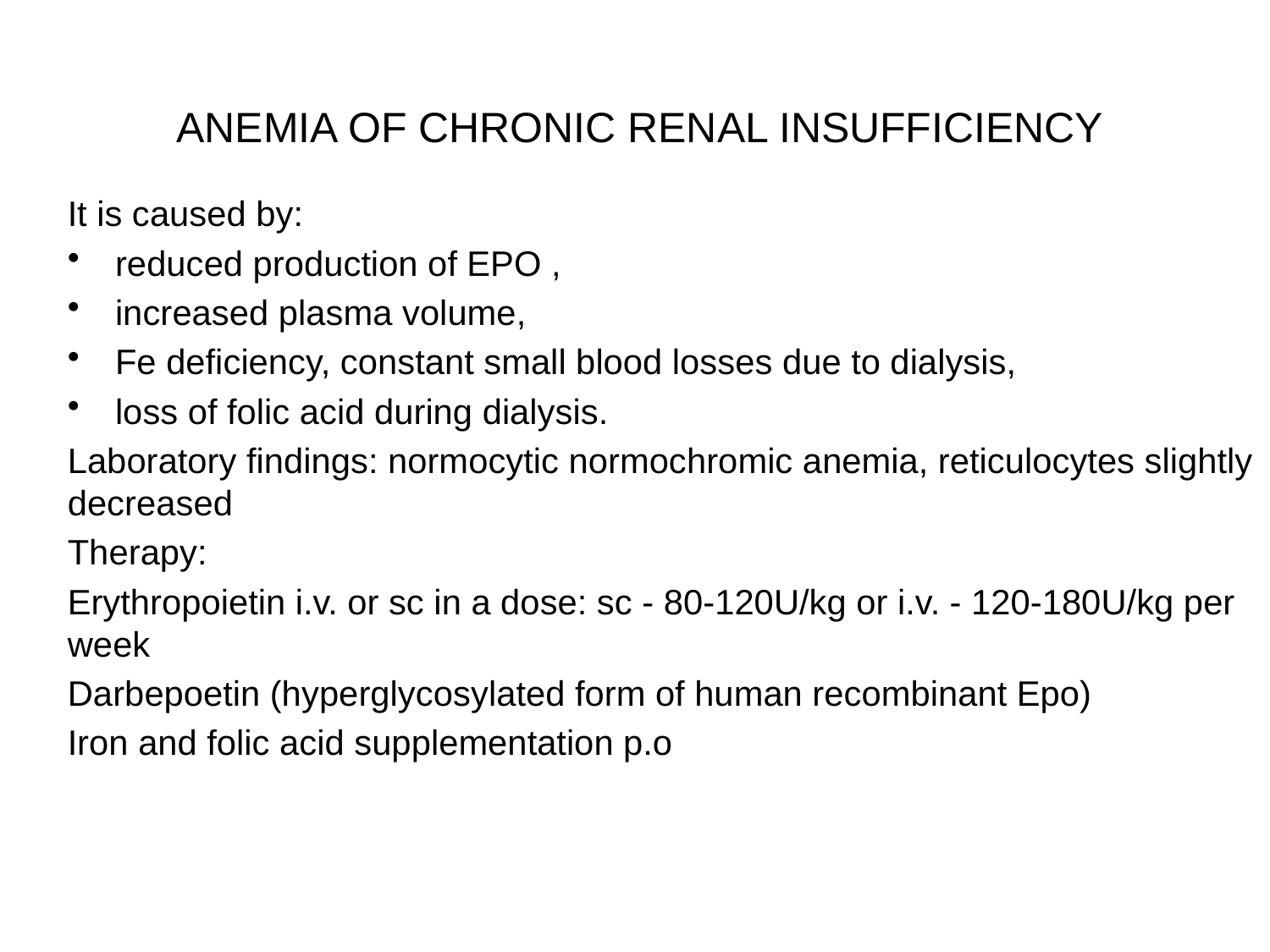

# ANEMIA OF CHRONIC RENAL INSUFFICIENCY
It is caused by:
reduced production of EPO ,
increased plasma volume,
Fe deficiency, constant small blood losses due to dialysis,
loss of folic acid during dialysis.
Laboratory findings: normocytic normochromic anemia, reticulocytes slightly decreased
Therapy:
Erythropoietin i.v. or sc in a dose: sc - 80-120U/kg or i.v. - 120-180U/kg per week
Darbepoetin (hyperglycosylated form of human recombinant Epo)
Iron and folic acid supplementation p.o